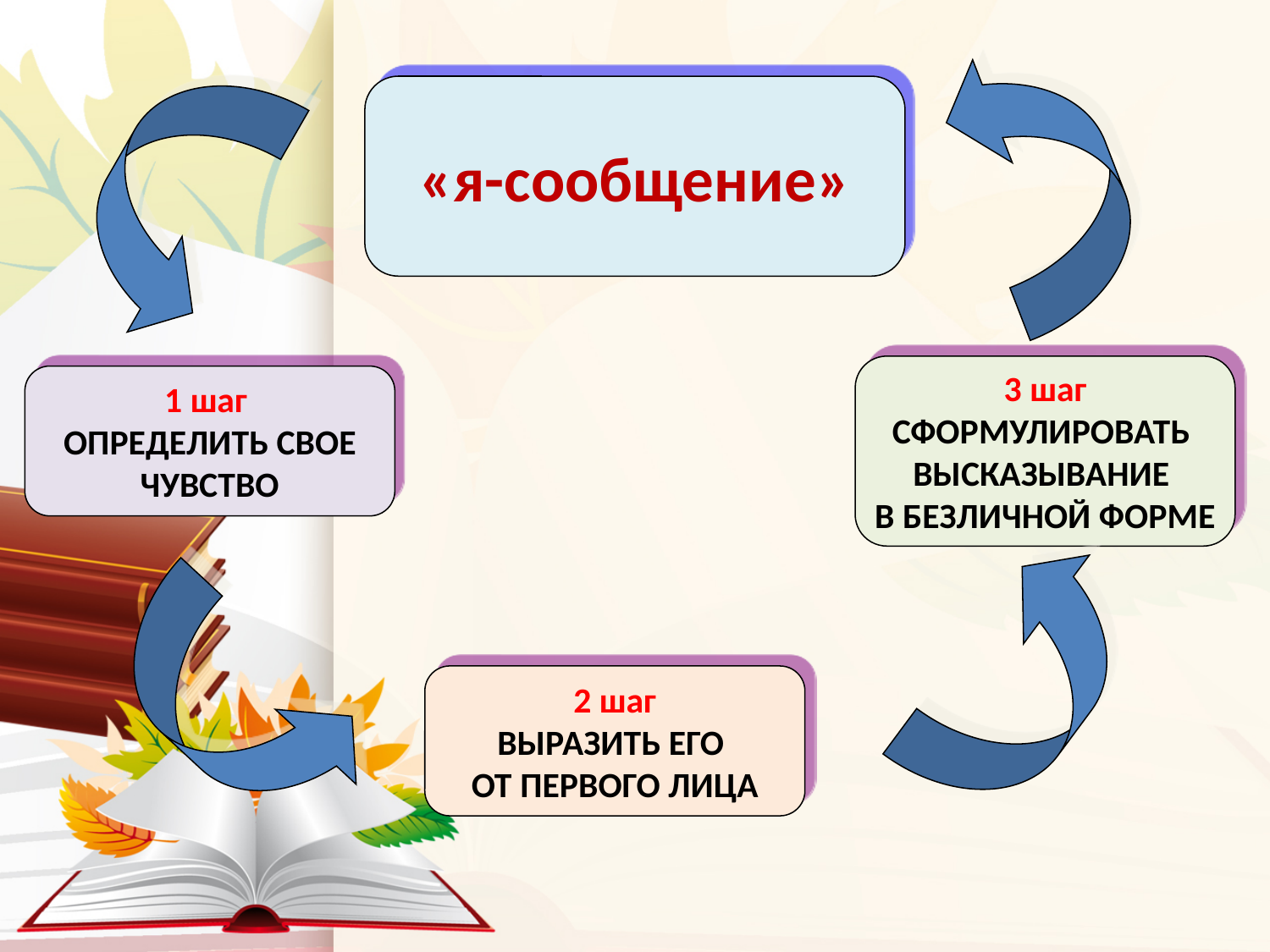

«я-сообщение»
3 шаг
СФОРМУЛИРОВАТЬ
ВЫСКАЗЫВАНИЕ
В БЕЗЛИЧНОЙ ФОРМЕ
1 шаг
ОПРЕДЕЛИТЬ СВОЕ
ЧУВСТВО

2 шаг
ВЫРАЗИТЬ ЕГО
ОТ ПЕРВОГО ЛИЦА